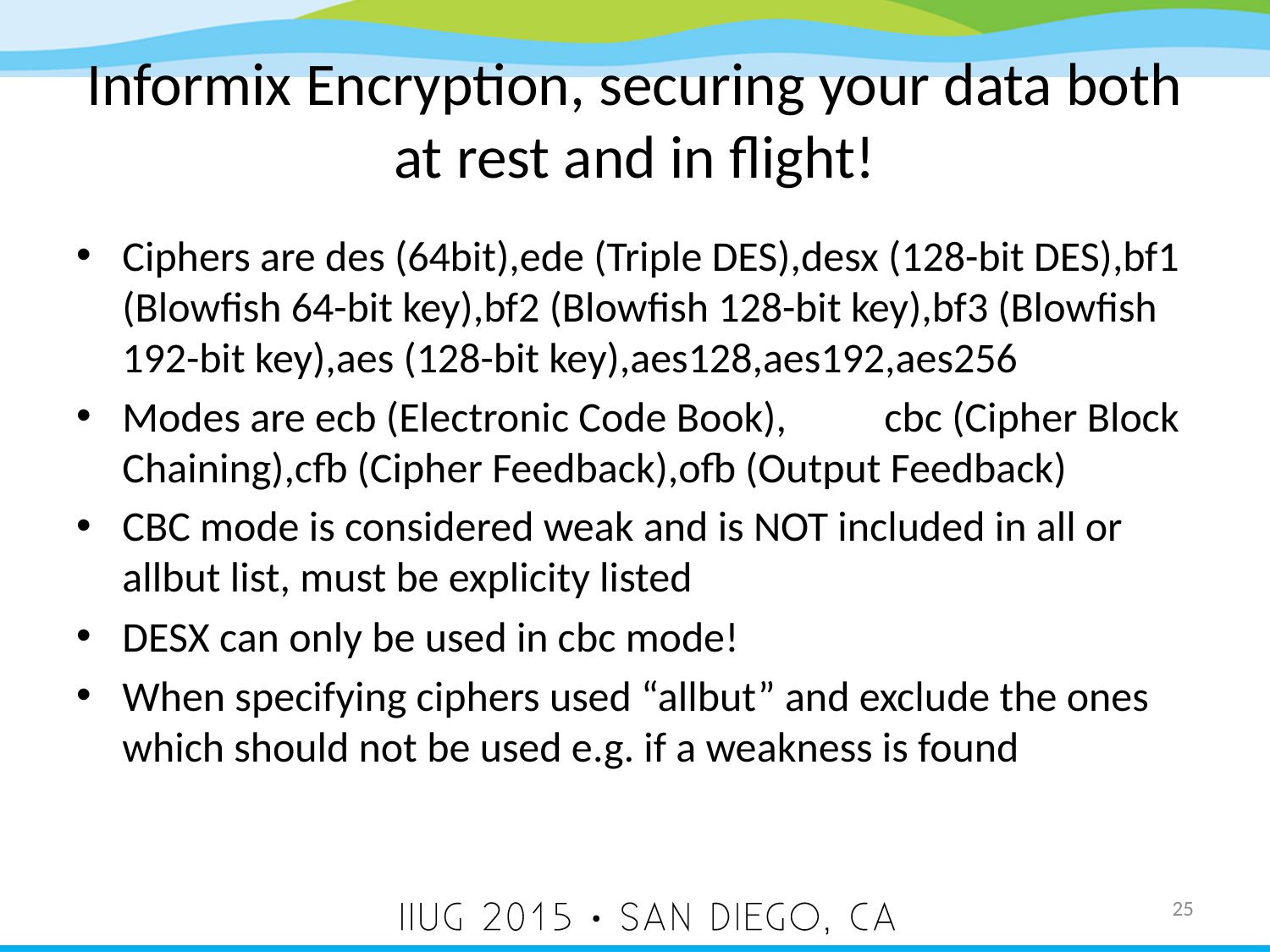

# Informix Encryption, securing your data both at rest and in flight!
Ciphers are des (64bit),ede (Triple DES),desx (128-bit DES),bf1 (Blowfish 64-bit key),bf2 (Blowfish 128-bit key),bf3 (Blowfish 192-bit key),aes (128-bit key),aes128,aes192,aes256
Modes are ecb (Electronic Code Book), 	cbc (Cipher Block Chaining),cfb (Cipher Feedback),ofb (Output Feedback)
CBC mode is considered weak and is NOT included in all or allbut list, must be explicity listed
DESX can only be used in cbc mode!
When specifying ciphers used “allbut” and exclude the ones which should not be used e.g. if a weakness is found

25